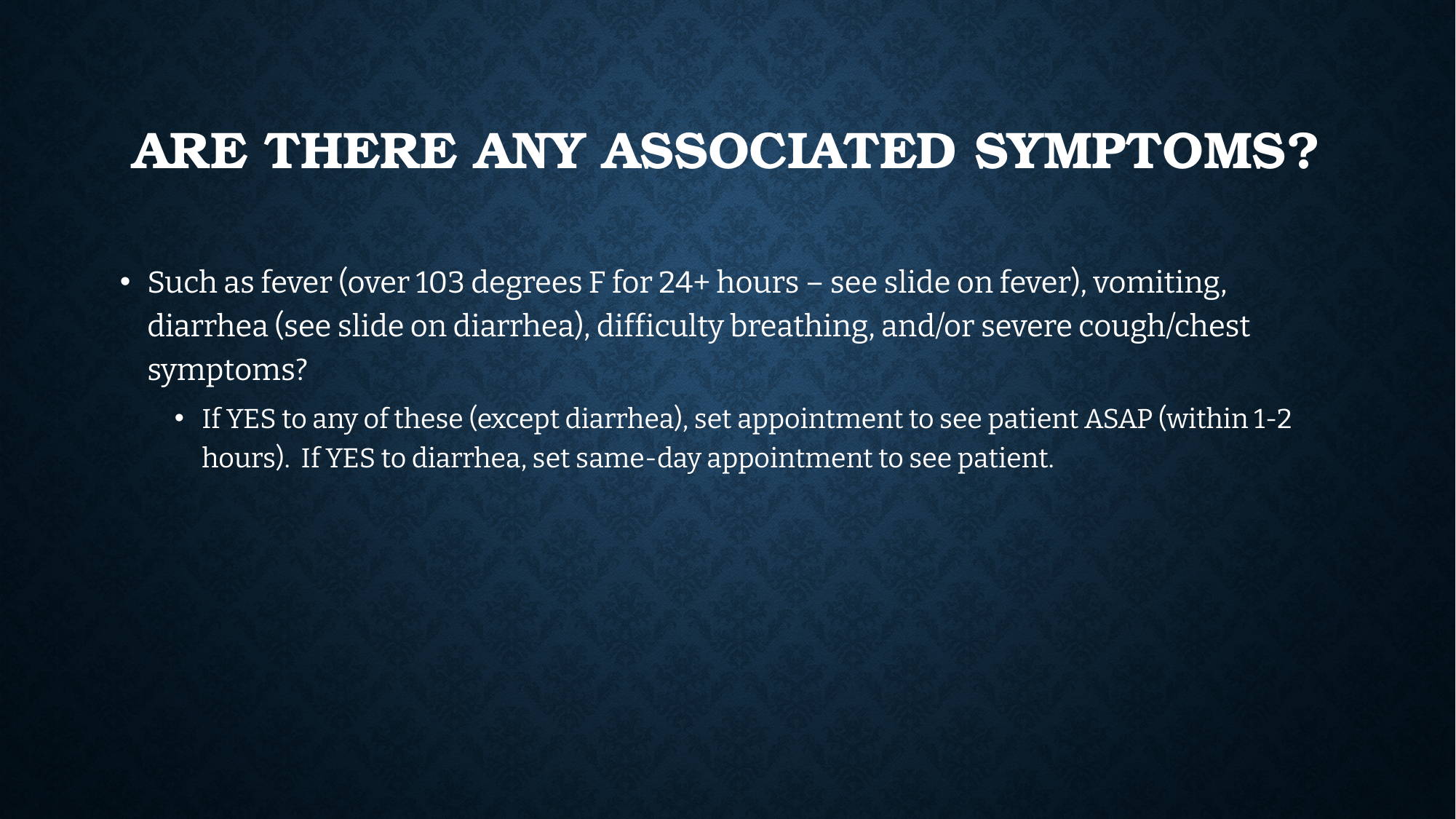

# Are there any associated symptoms?
Such as fever (over 103 degrees F for 24+ hours – see slide on fever), vomiting, diarrhea (see slide on diarrhea), difficulty breathing, and/or severe cough/chest symptoms?
If YES to any of these (except diarrhea), set appointment to see patient ASAP (within 1-2 hours).  If YES to diarrhea, set same-day appointment to see patient.